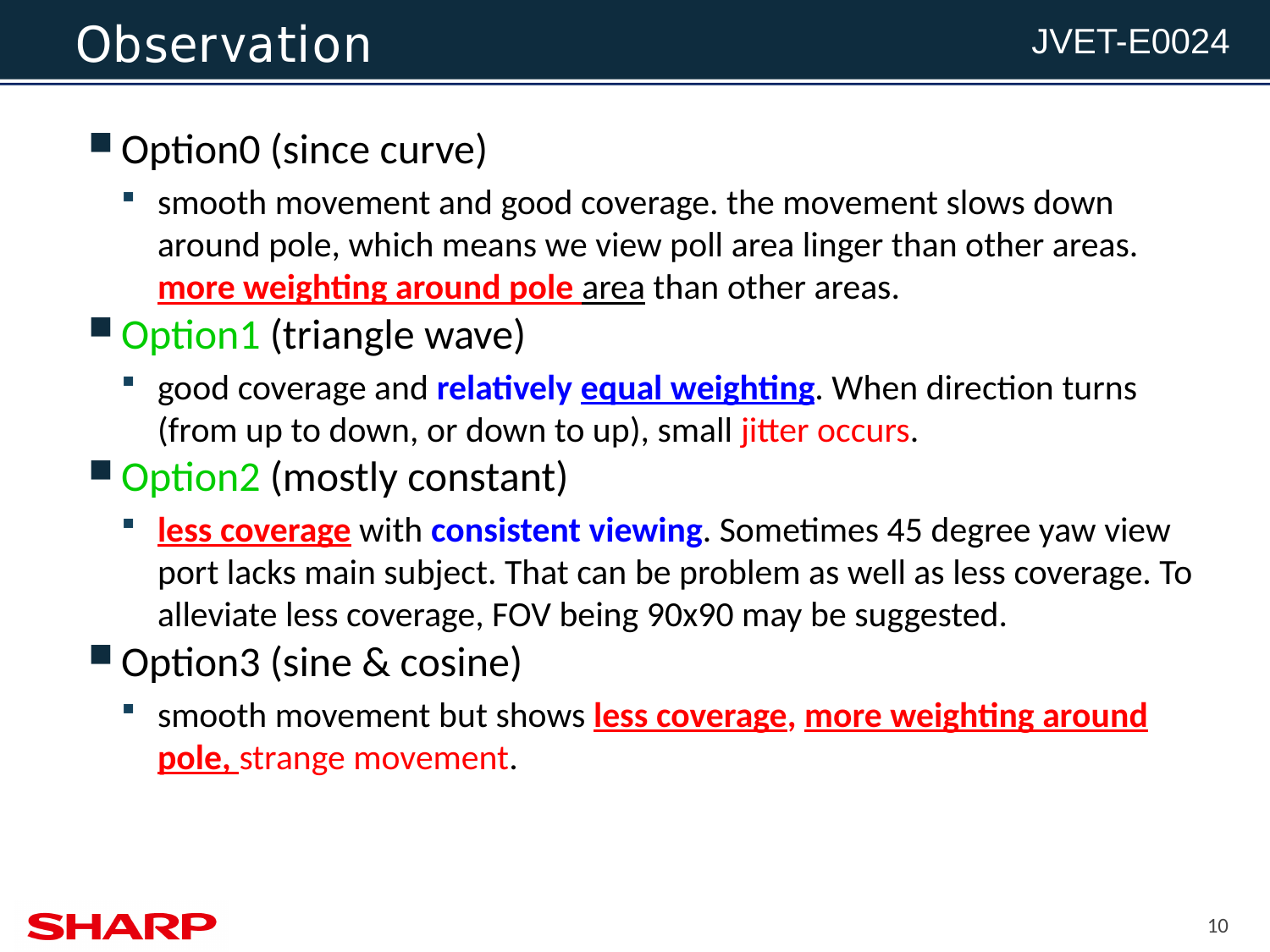

# Observation
Option0 (since curve)
smooth movement and good coverage. the movement slows down around pole, which means we view poll area linger than other areas.  more weighting around pole area than other areas.
Option1 (triangle wave)
good coverage and relatively equal weighting. When direction turns (from up to down, or down to up), small jitter occurs.
Option2 (mostly constant)
less coverage with consistent viewing. Sometimes 45 degree yaw view port lacks main subject. That can be problem as well as less coverage. To alleviate less coverage, FOV being 90x90 may be suggested.
Option3 (sine & cosine)
smooth movement but shows less coverage, more weighting around pole, strange movement.

10